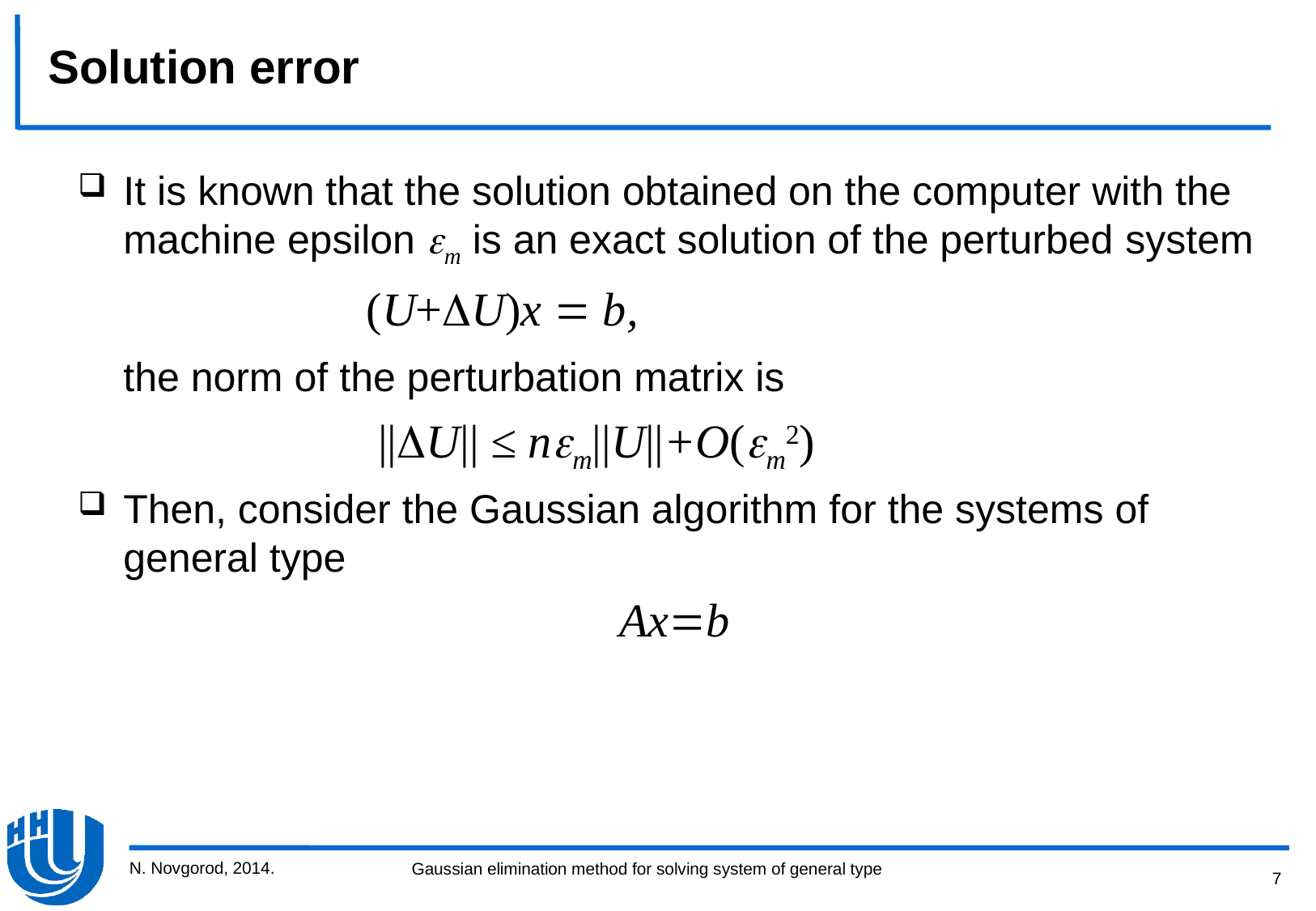

Solution error

It is known that the solution obtained on the computer with the machine epsilon εm is an exact solution of the perturbed system
			(U+ΔU)x = b,
	the norm of the perturbation matrix is
			 ||ΔU|| ≤ nεm||U||+O(εm2)
Then, consider the Gaussian algorithm for the systems of general type
					 Ax=b

N. Novgorod, 2014.
7
Gaussian elimination method for solving system of general type